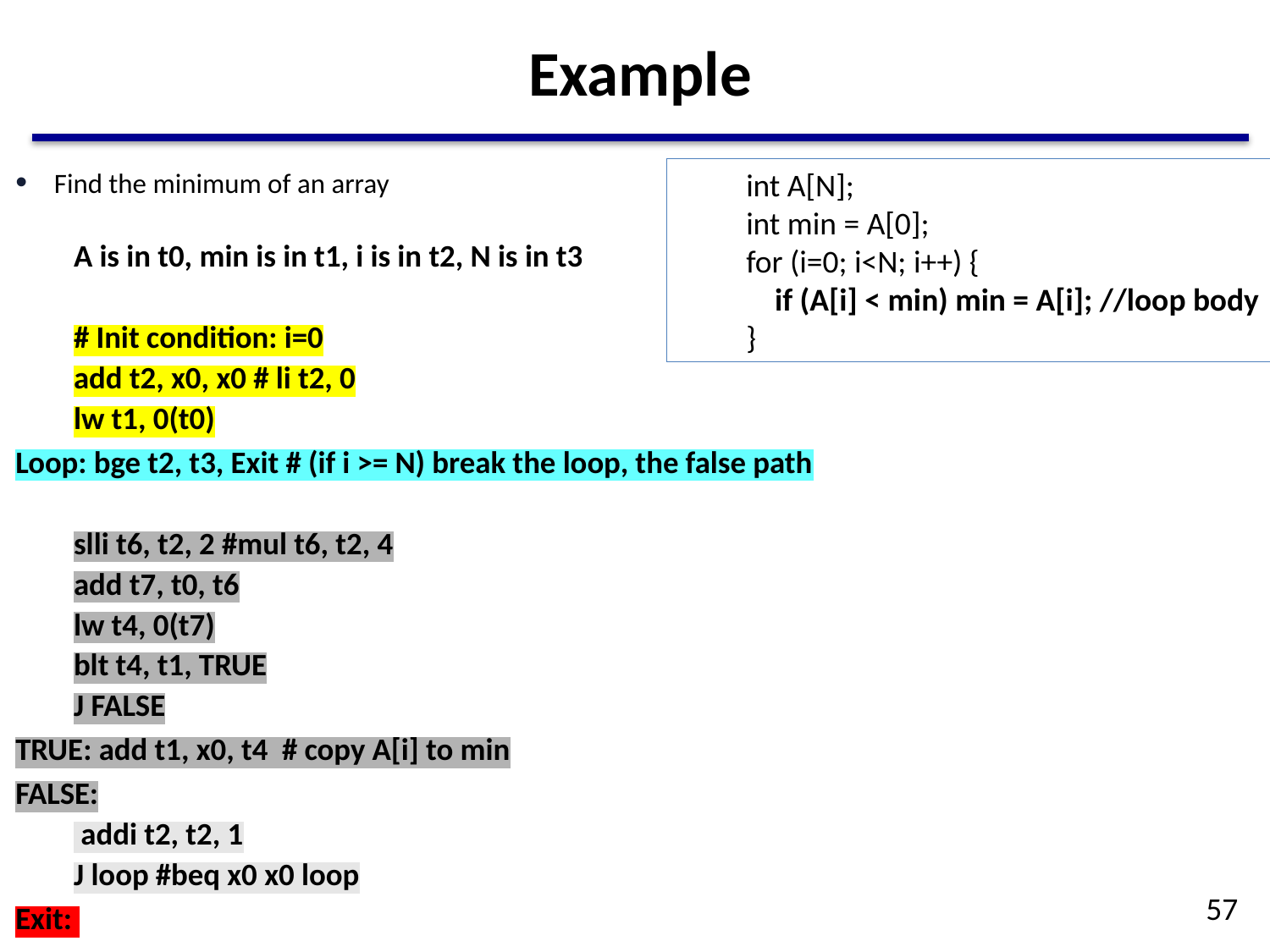

# Example
Find the minimum of an array

A is in t0, min is in t1, i is in t2, N is in t3

# Init condition: i=0
add t2, x0, x0 # li t2, 0
lw t1, 0(t0)
Loop: bge t2, t3, Exit # (if i >= N) break the loop, the false path

slli t6, t2, 2 #mul t6, t2, 4
add t7, t0, t6
lw t4, 0(t7)
blt t4, t1, TRUE
J FALSE
TRUE: add t1, x0, t4  # copy A[i] to min
FALSE:
 addi t2, t2, 1
J loop #beq x0 x0 loop
Exit:

int A[N];
int min = A[0];
for (i=0; i<N; i++) {
    if (A[i] < min) min = A[i]; //loop body
}
57